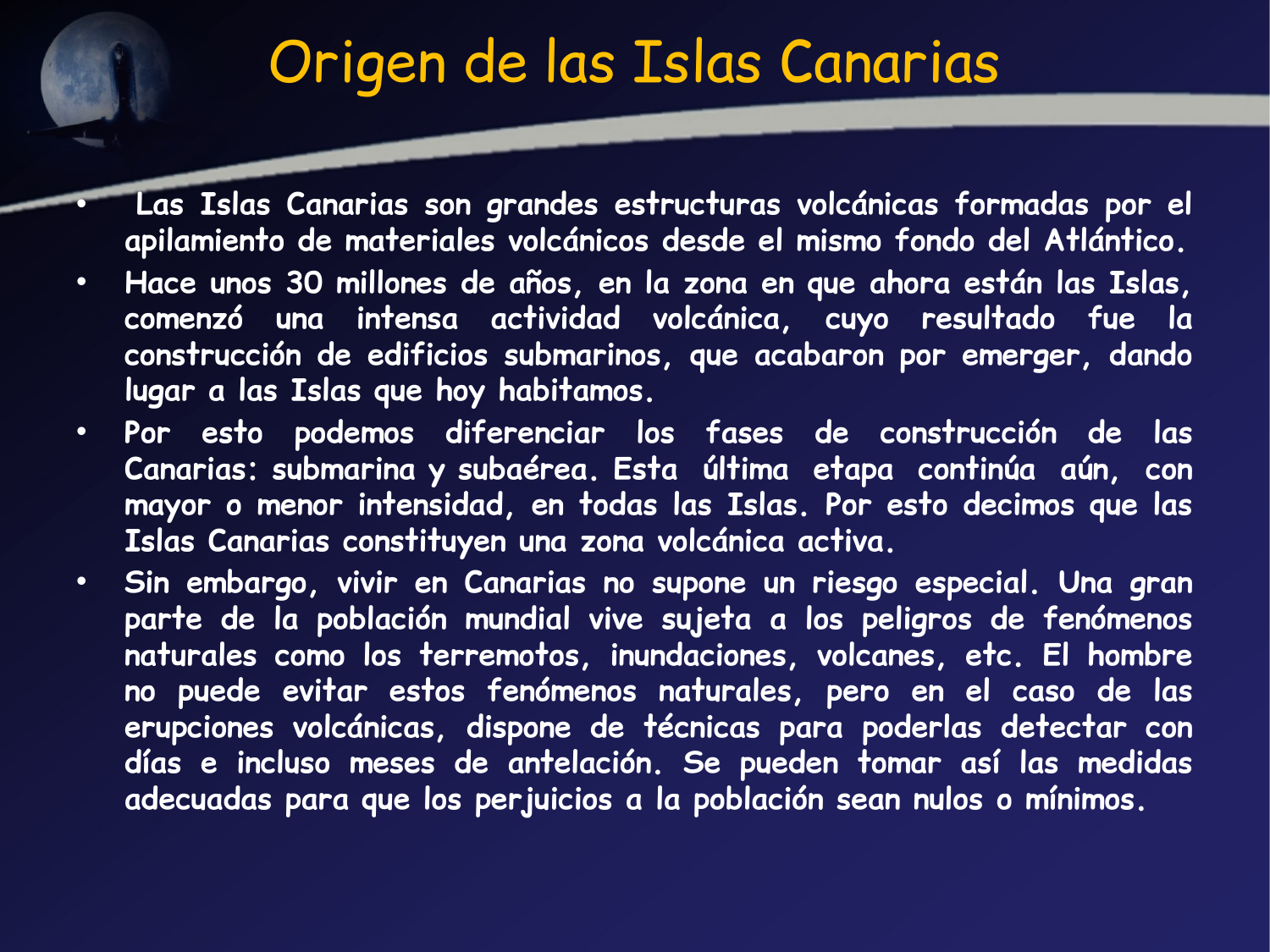

# Origen de las Islas Canarias
 Las Islas Canarias son grandes estructuras volcánicas formadas por el apilamiento de materiales volcánicos desde el mismo fondo del Atlántico.
Hace unos 30 millones de años, en la zona en que ahora están las Islas, comenzó una intensa actividad volcánica, cuyo resultado fue la construcción de edificios submarinos, que acabaron por emerger, dando lugar a las Islas que hoy habitamos.
Por esto podemos diferenciar los fases de construcción de las Canarias: submarina y subaérea. Esta última etapa continúa aún, con mayor o menor intensidad, en todas las Islas. Por esto decimos que las Islas Canarias constituyen una zona volcánica activa.
Sin embargo, vivir en Canarias no supone un riesgo especial. Una gran parte de la población mundial vive sujeta a los peligros de fenómenos naturales como los terremotos, inundaciones, volcanes, etc. El hombre no puede evitar estos fenómenos naturales, pero en el caso de las erupciones volcánicas, dispone de técnicas para poderlas detectar con días e incluso meses de antelación. Se pueden tomar así las medidas adecuadas para que los perjuicios a la población sean nulos o mínimos.